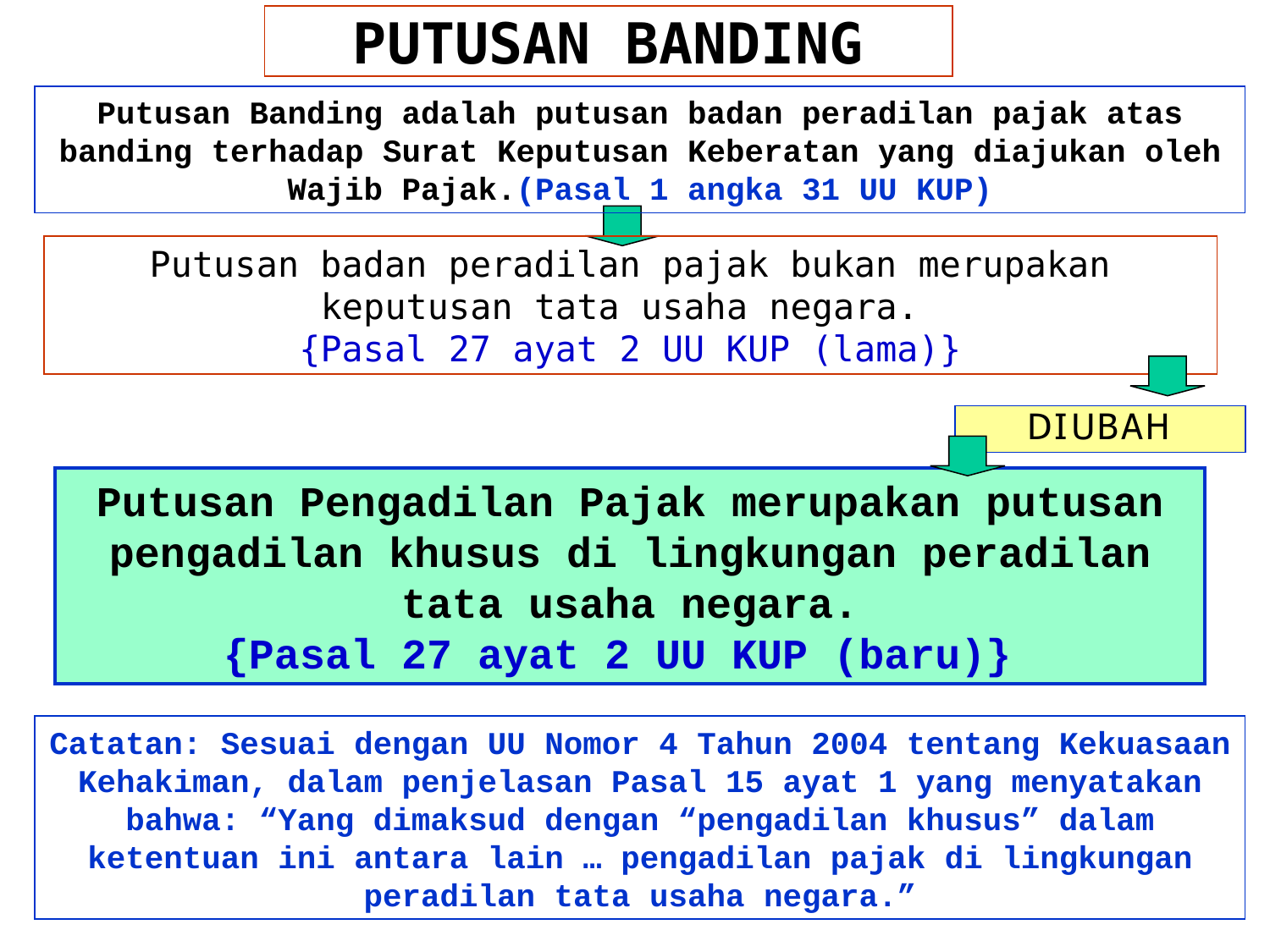

# PUTUSAN BANDING
Putusan Banding adalah putusan badan peradilan pajak atas banding terhadap Surat Keputusan Keberatan yang diajukan oleh Wajib Pajak.(Pasal 1 angka 31 UU KUP)

Putusan badan peradilan pajak bukan merupakan keputusan tata usaha negara.
{Pasal 27 ayat 2 UU KUP (lama)}

DIUBAH

Putusan Pengadilan Pajak merupakan putusan pengadilan khusus di lingkungan peradilan tata usaha negara.
{Pasal 27 ayat 2 UU KUP (baru)}
Catatan: Sesuai dengan UU Nomor 4 Tahun 2004 tentang Kekuasaan Kehakiman, dalam penjelasan Pasal 15 ayat 1 yang menyatakan bahwa: “Yang dimaksud dengan “pengadilan khusus” dalam ketentuan ini antara lain … pengadilan pajak di lingkungan peradilan tata usaha negara.”